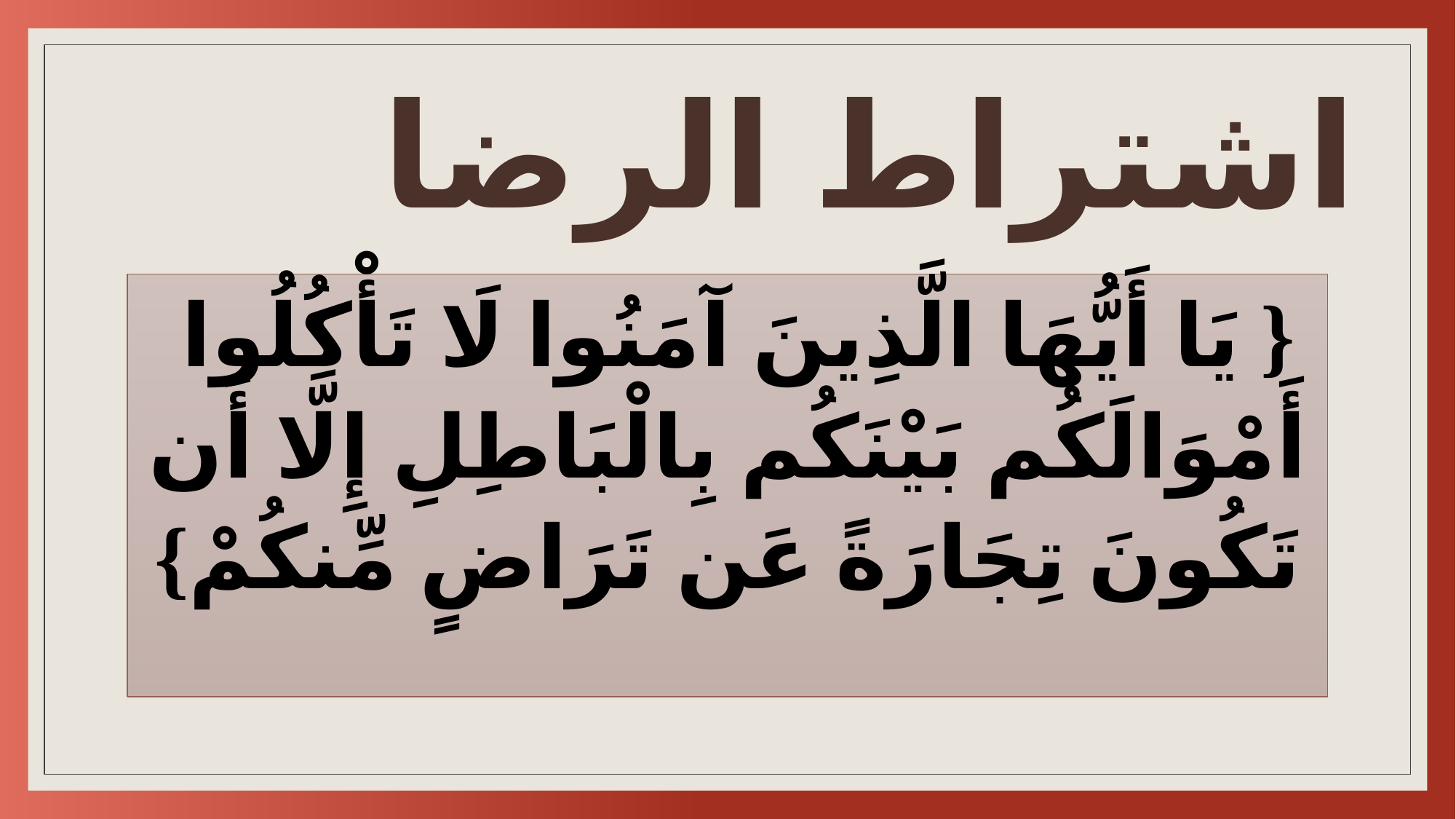

# اشتراط الرضا
{ يَا أَيُّهَا الَّذِينَ آمَنُوا لَا تَأْكُلُوا
أَمْوَالَكُم بَيْنَكُم بِالْبَاطِلِ إِلَّا أَن
تَكُونَ تِجَارَةً عَن تَرَاضٍ مِّنكُمْ}